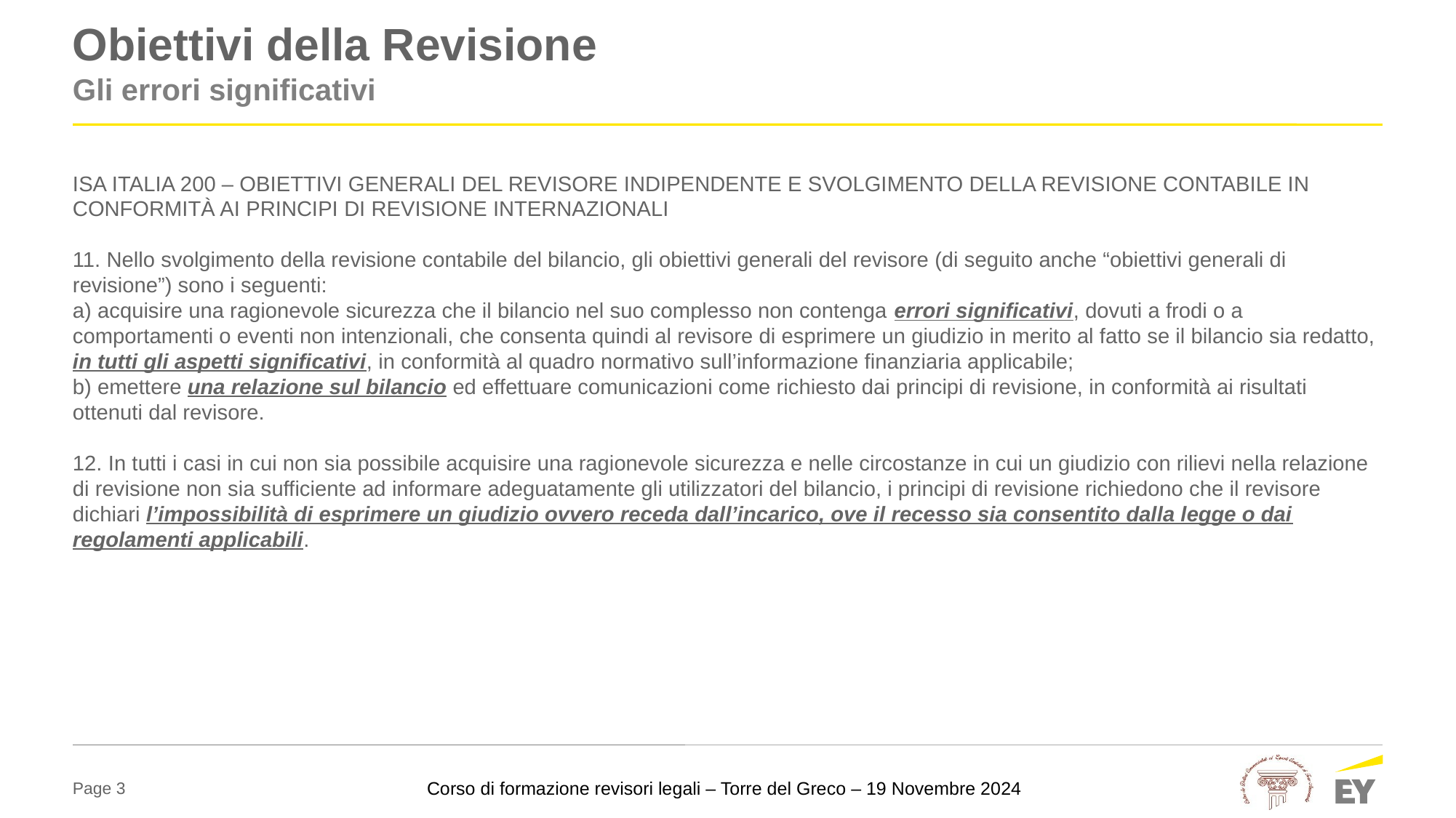

# Obiettivi della Revisione
Gli errori significativi
ISA ITALIA 200 – OBIETTIVI GENERALI DEL REVISORE INDIPENDENTE E SVOLGIMENTO DELLA REVISIONE CONTABILE IN CONFORMITÀ AI PRINCIPI DI REVISIONE INTERNAZIONALI

11. Nello svolgimento della revisione contabile del bilancio, gli obiettivi generali del revisore (di seguito anche “obiettivi generali di revisione”) sono i seguenti:
a) acquisire una ragionevole sicurezza che il bilancio nel suo complesso non contenga errori significativi, dovuti a frodi o a comportamenti o eventi non intenzionali, che consenta quindi al revisore di esprimere un giudizio in merito al fatto se il bilancio sia redatto, in tutti gli aspetti significativi, in conformità al quadro normativo sull’informazione finanziaria applicabile;
b) emettere una relazione sul bilancio ed effettuare comunicazioni come richiesto dai principi di revisione, in conformità ai risultati ottenuti dal revisore.

12. In tutti i casi in cui non sia possibile acquisire una ragionevole sicurezza e nelle circostanze in cui un giudizio con rilievi nella relazione di revisione non sia sufficiente ad informare adeguatamente gli utilizzatori del bilancio, i principi di revisione richiedono che il revisore dichiari l’impossibilità di esprimere un giudizio ovvero receda dall’incarico, ove il recesso sia consentito dalla legge o dai regolamenti applicabili.